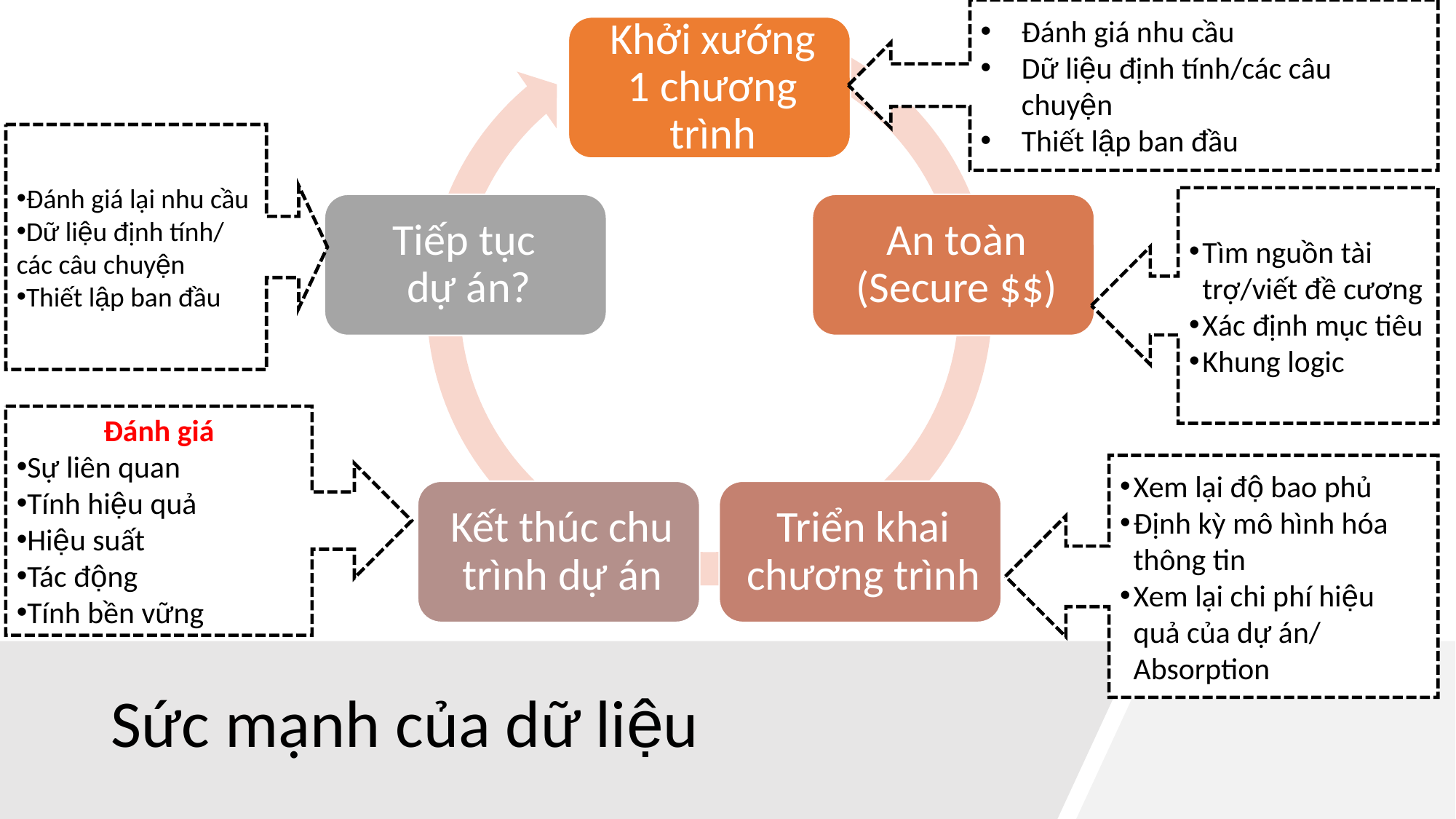

Đánh giá nhu cầu
Dữ liệu định tính/các câu chuyện
Thiết lập ban đầu
Khởi xướng 1 chương trình
An toàn (Secure $$)
Triển khai chương trình
Kết thúc chu trình dự án
Tiếp tục
dự án?
Đánh giá lại nhu cầu
Dữ liệu định tính/ các câu chuyện
Thiết lập ban đầu
Tìm nguồn tài trợ/viết đề cương
Xác định mục tiêu
Khung logic
Đánh giá
Sự liên quan
Tính hiệu quả
Hiệu suất
Tác động
Tính bền vững
Xem lại độ bao phủ
Định kỳ mô hình hóa thông tin
Xem lại chi phí hiệu quả của dự án/ Absorption

# Sức mạnh của dữ liệu
2